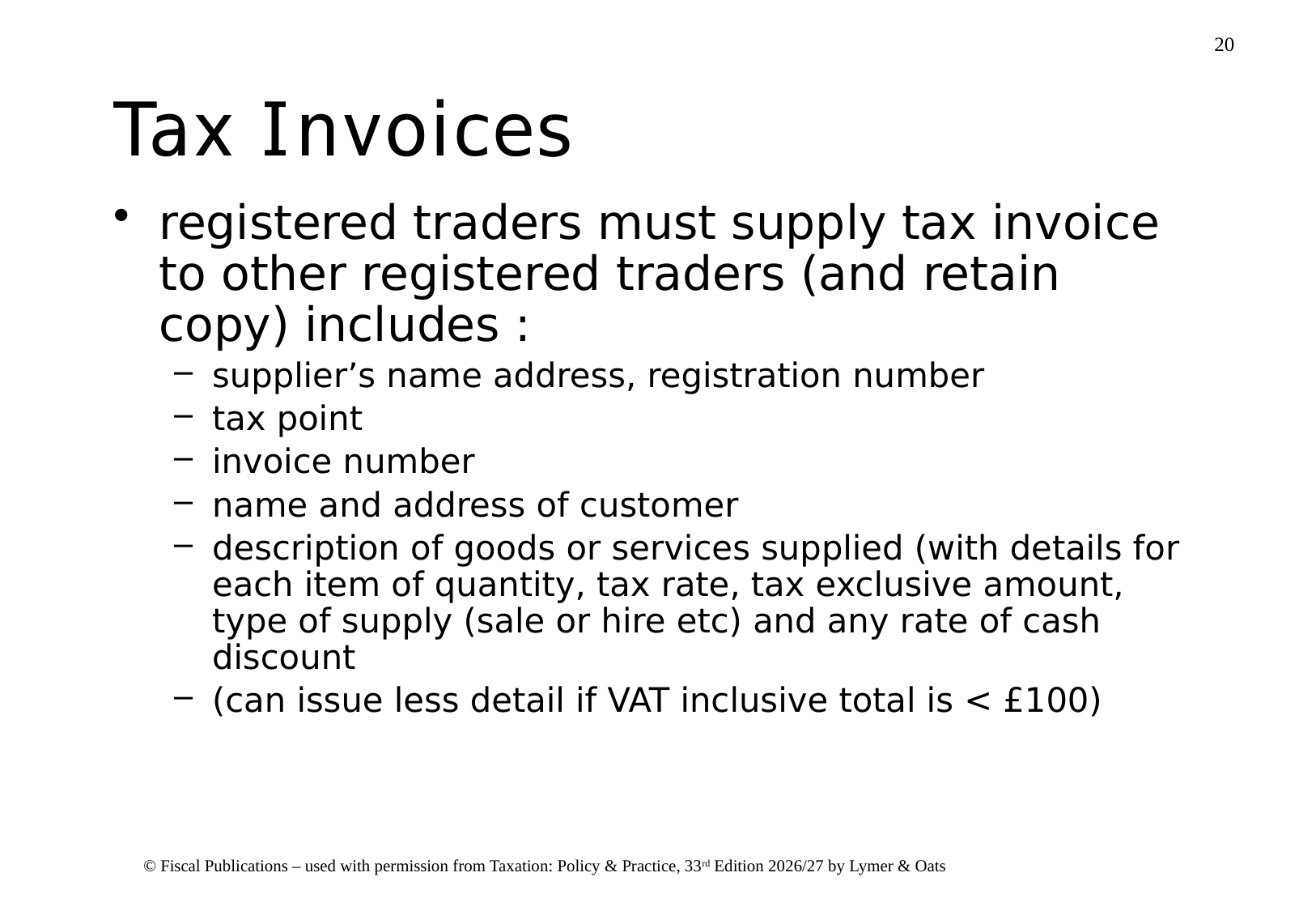

# Tax Invoices
registered traders must supply tax invoice to other registered traders (and retain copy) includes :
supplier’s name address, registration number
tax point
invoice number
name and address of customer
description of goods or services supplied (with details for each item of quantity, tax rate, tax exclusive amount, type of supply (sale or hire etc) and any rate of cash discount
(can issue less detail if VAT inclusive total is < £100)